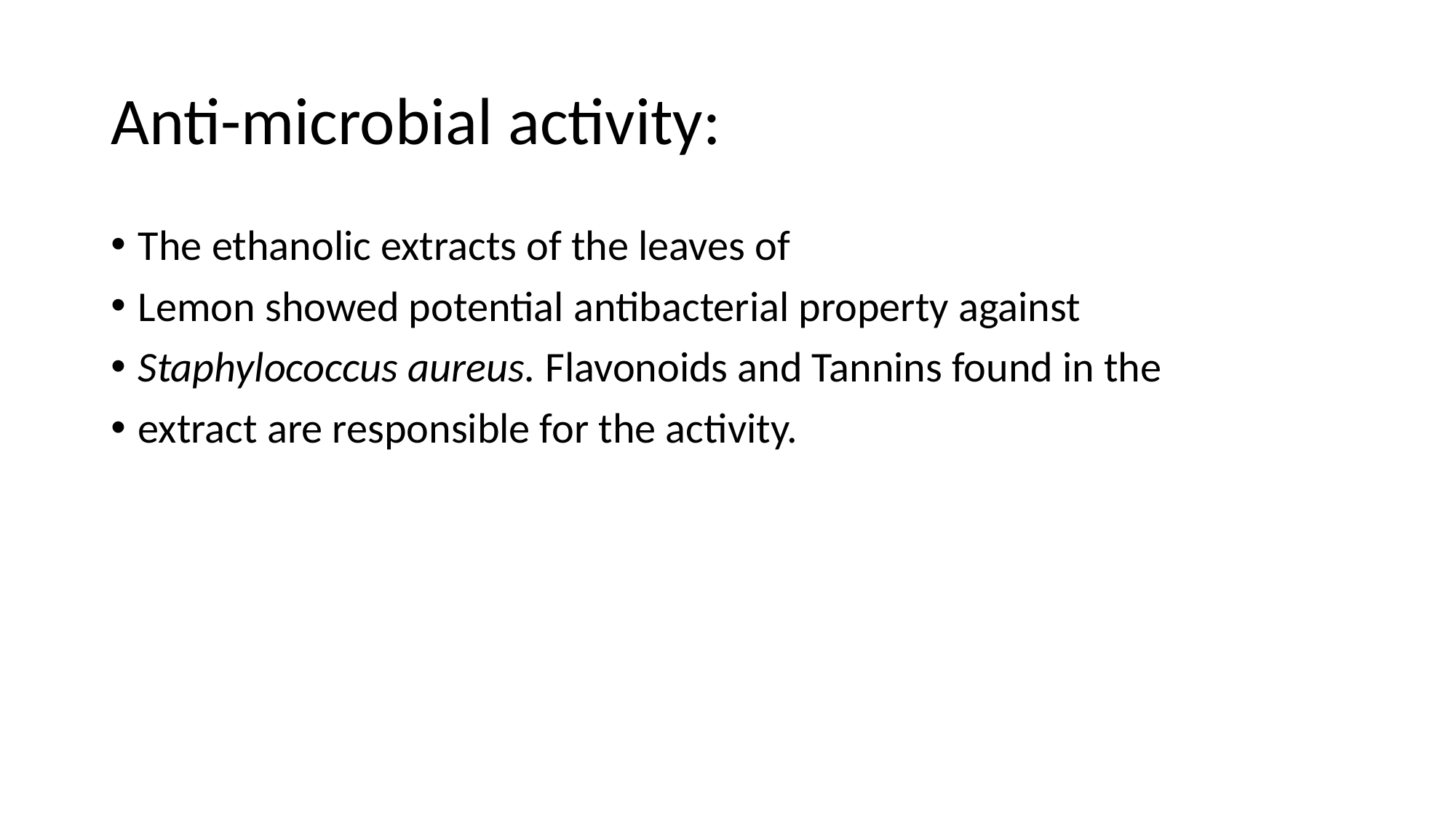

# Anti-microbial activity:
The ethanolic extracts of the leaves of
Lemon showed potential antibacterial property against
Staphylococcus aureus. Flavonoids and Tannins found in the
extract are responsible for the activity.